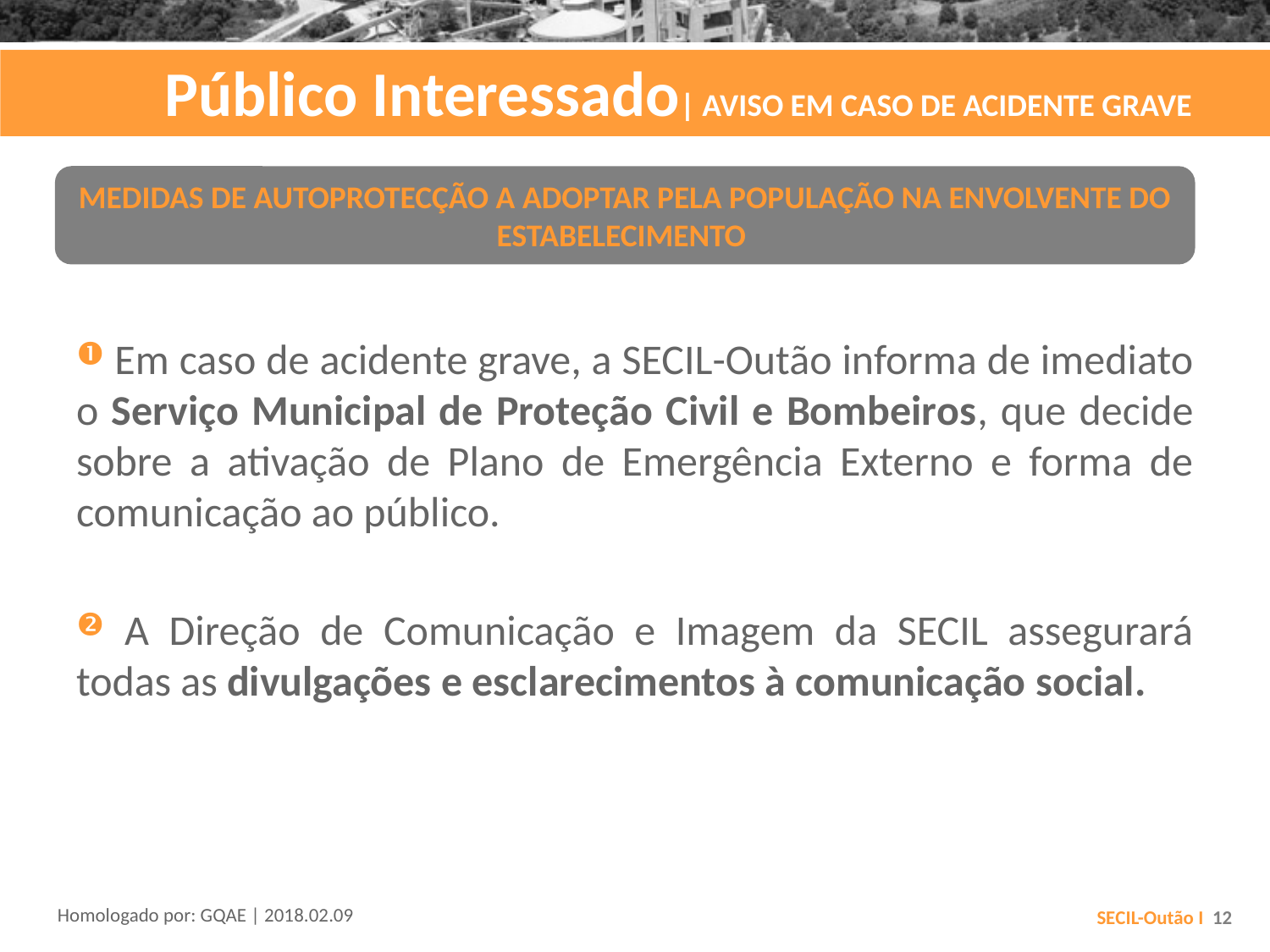

# Público Interessado| AVISO EM CASO DE ACIDENTE GRAVE
MEDIDAS DE AUTOPROTECÇÃO A ADOPTAR PELA POPULAÇÃO NA ENVOLVENTE DO ESTABELECIMENTO
 Em caso de acidente grave, a SECIL-Outão informa de imediato o Serviço Municipal de Proteção Civil e Bombeiros, que decide sobre a ativação de Plano de Emergência Externo e forma de comunicação ao público.

 A Direção de Comunicação e Imagem da SECIL assegurará todas as divulgações e esclarecimentos à comunicação social.

Homologado por: GQAE | 2018.02.09
SECIL-Outão I  12